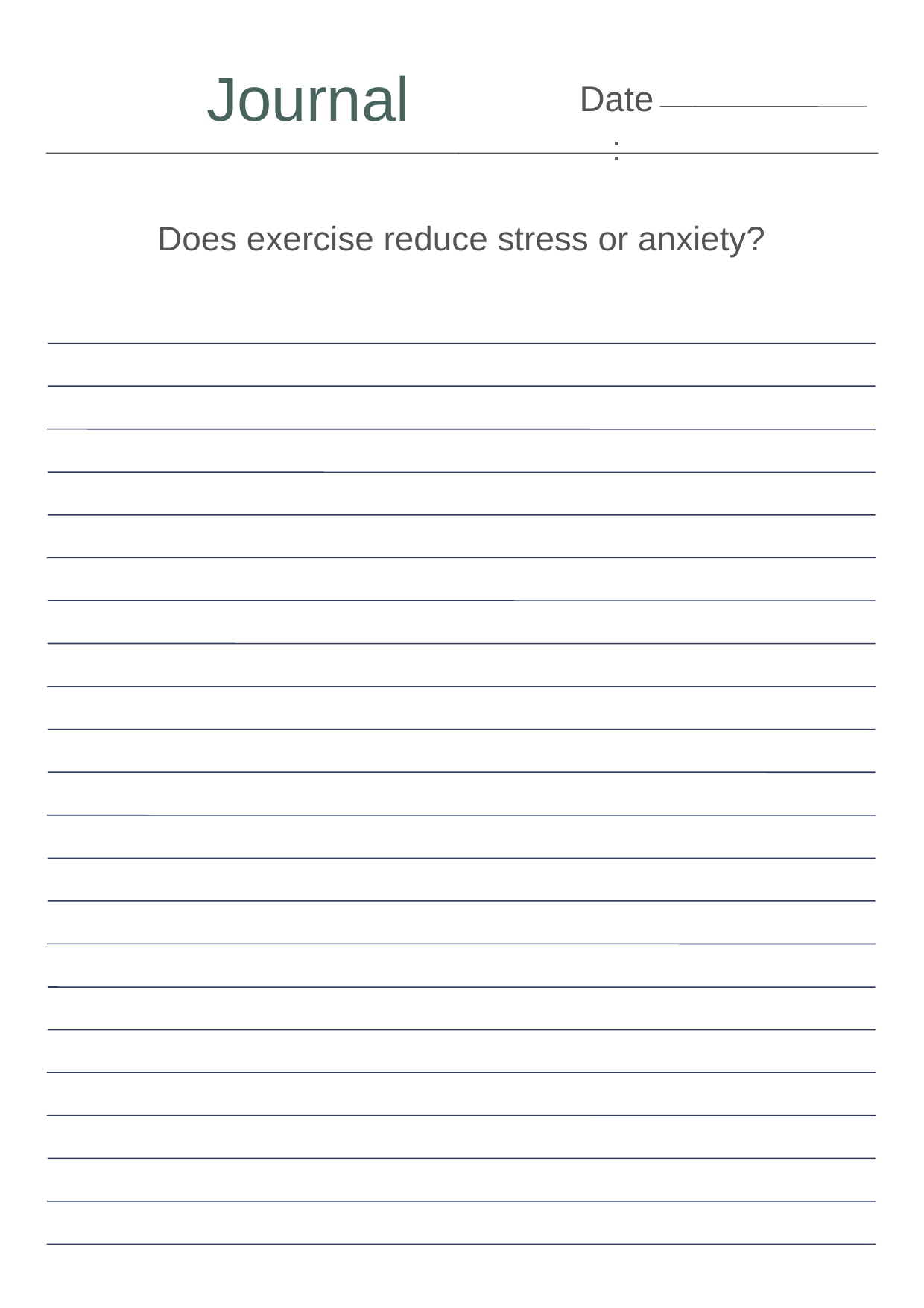

Journal
Date:

Does exercise reduce stress or anxiety?